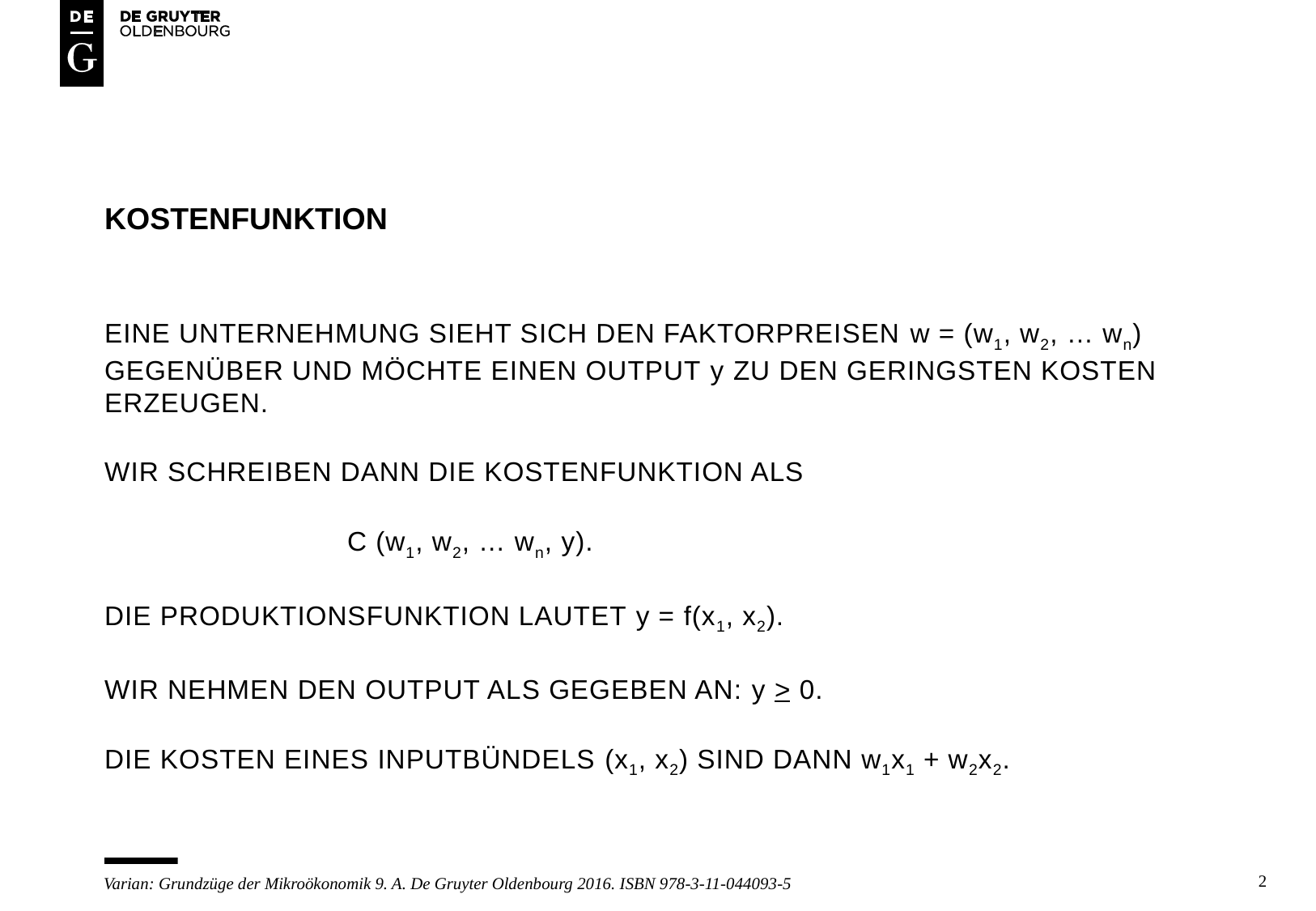

# Kostenfunktion
Eine unternehmung sieht sich den faktorpreisen w = (w1, w2, … wn) gegenüber und möchte einen output y zu den geringsten kosten erzeugen.
Wir schreiben dann die kostenfunktion als
		c (w1, w2, … wn, y).
Die produktionsfunktion lautet y = f(x1, x2).
Wir nehmen den output als gegeben an: y > 0.
Die kosten eines inputbündels (x1, x2) sind dann w1x1 + w2x2.
2
Varian: Grundzüge der Mikroökonomik 9. A. De Gruyter Oldenbourg 2016. ISBN 978-3-11-044093-5